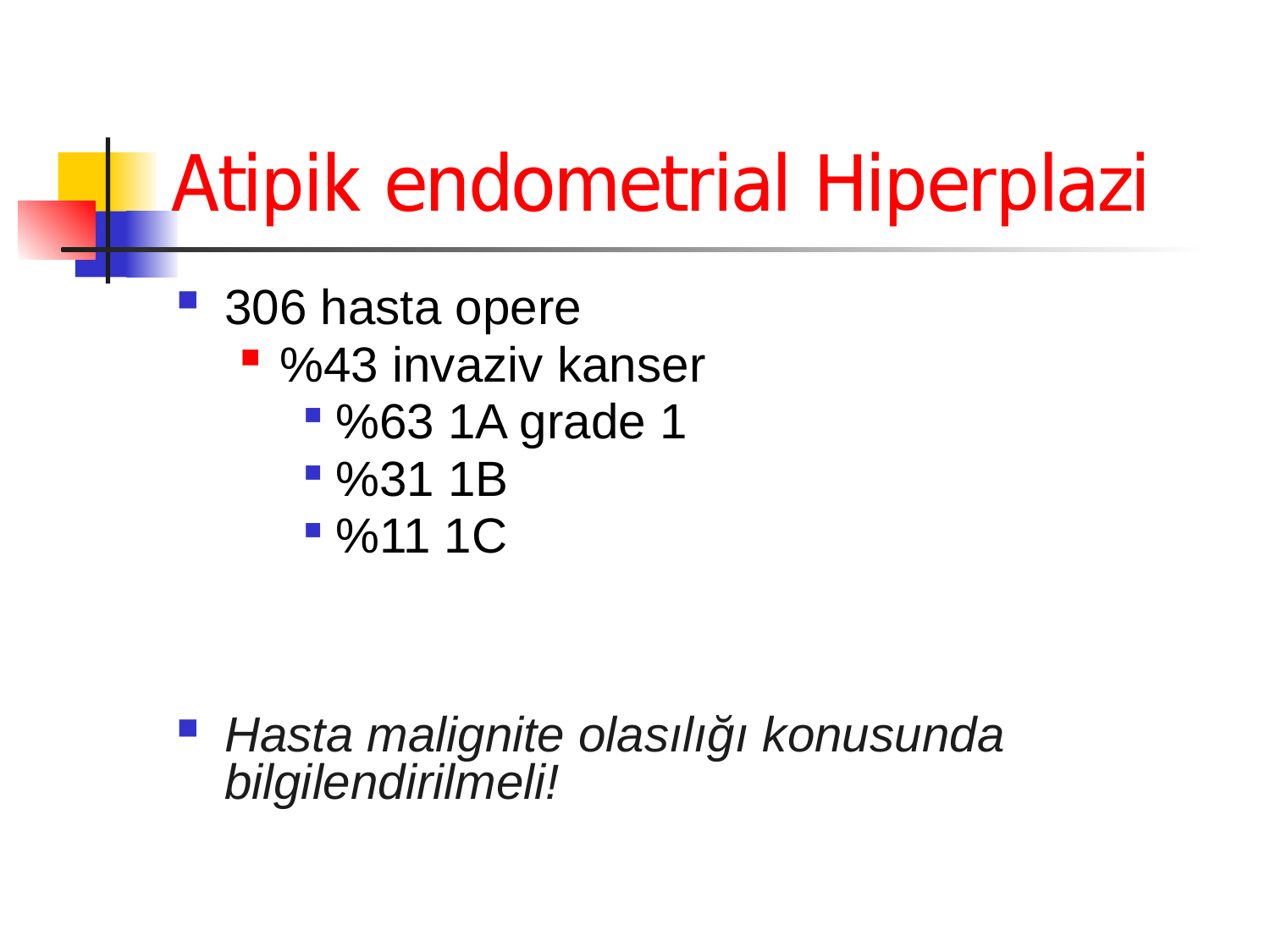

# Atipik endometrial Hiperplazi
306 hasta opere
%43 invaziv kanser
%63 1A grade 1
%31 1B
%11 1C

Hasta malignite olasılığı konusunda bilgilendirilmeli!